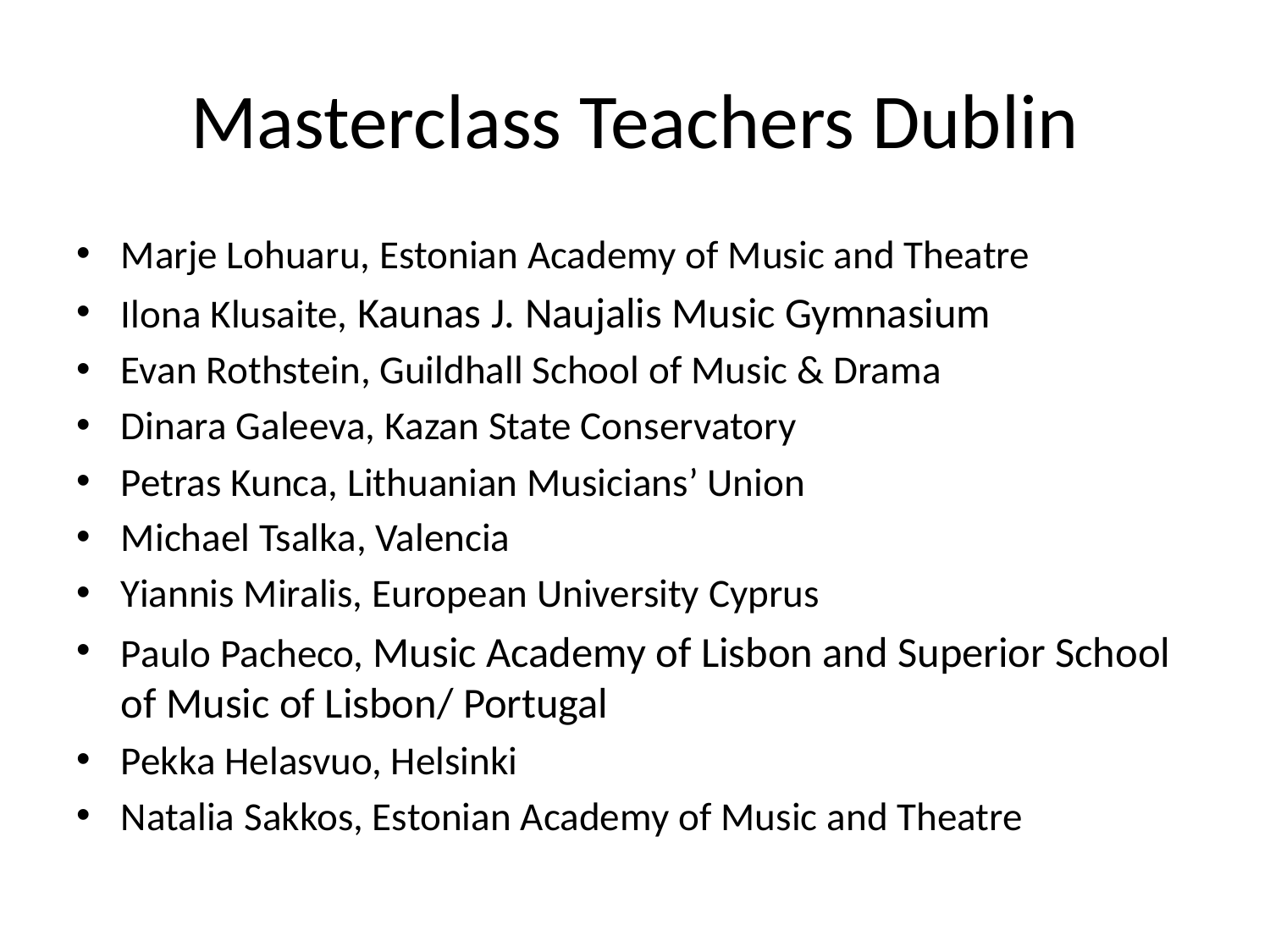

# Masterclass Teachers Dublin
Marje Lohuaru, Estonian Academy of Music and Theatre
Ilona Klusaite, Kaunas J. Naujalis Music Gymnasium
Evan Rothstein, Guildhall School of Music & Drama
Dinara Galeeva, Kazan State Conservatory
Petras Kunca, Lithuanian Musicians’ Union
Michael Tsalka, Valencia
Yiannis Miralis, European University Cyprus
Paulo Pacheco, Music Academy of Lisbon and Superior School of Music of Lisbon/ Portugal
Pekka Helasvuo, Helsinki
Natalia Sakkos, Estonian Academy of Music and Theatre